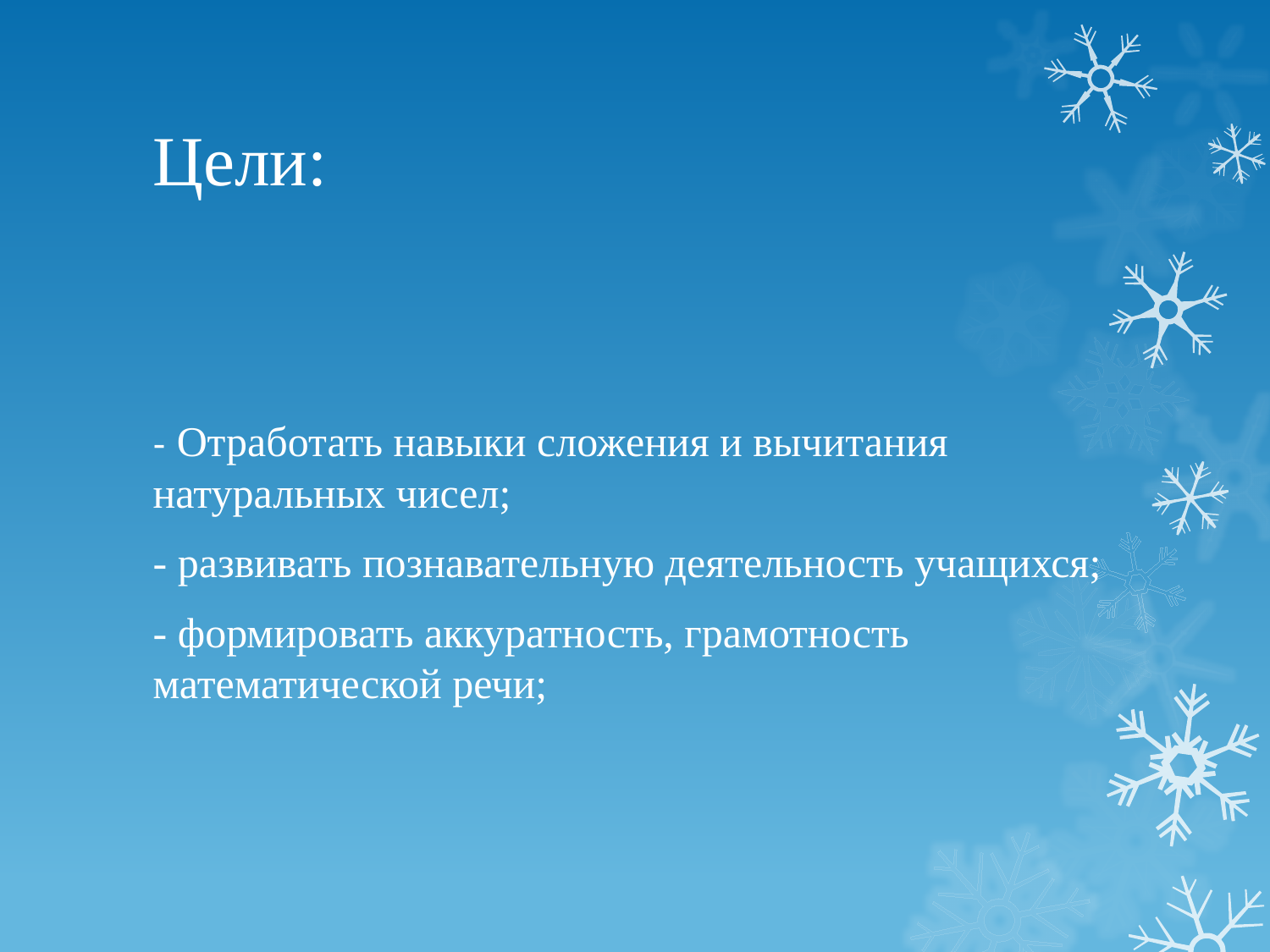

# Цели:

- Отработать навыки сложения и вычитания натуральных чисел;
- развивать познавательную деятельность учащихся;
- формировать аккуратность, грамотность математической речи;